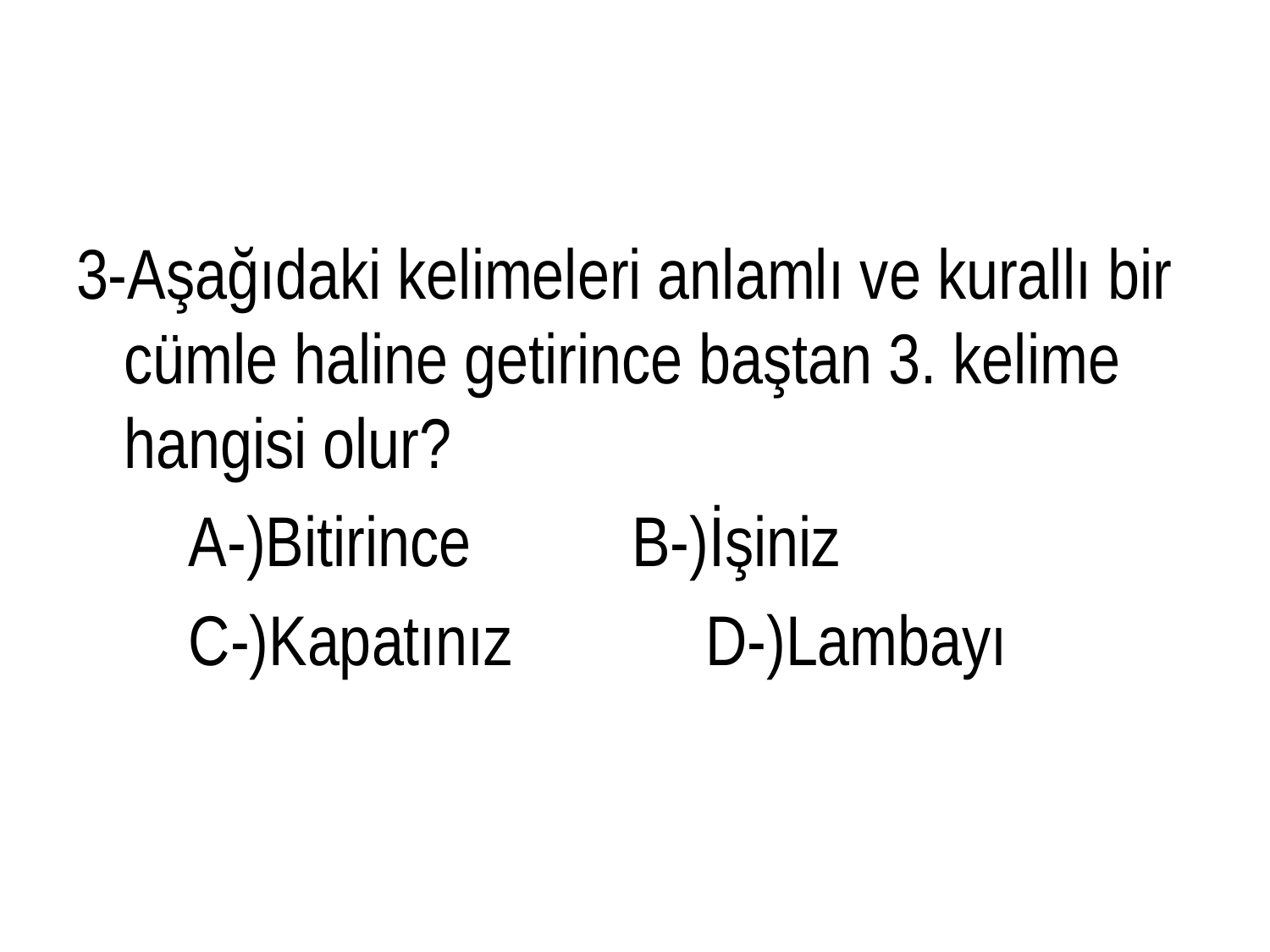

3-Aşağıdaki kelimeleri anlamlı ve kurallı bir cümle haline getirince baştan 3. kelime hangisi olur?
       A-)Bitirince  		B-)İşiniz
       C-)Kapatınız            D-)Lambayı